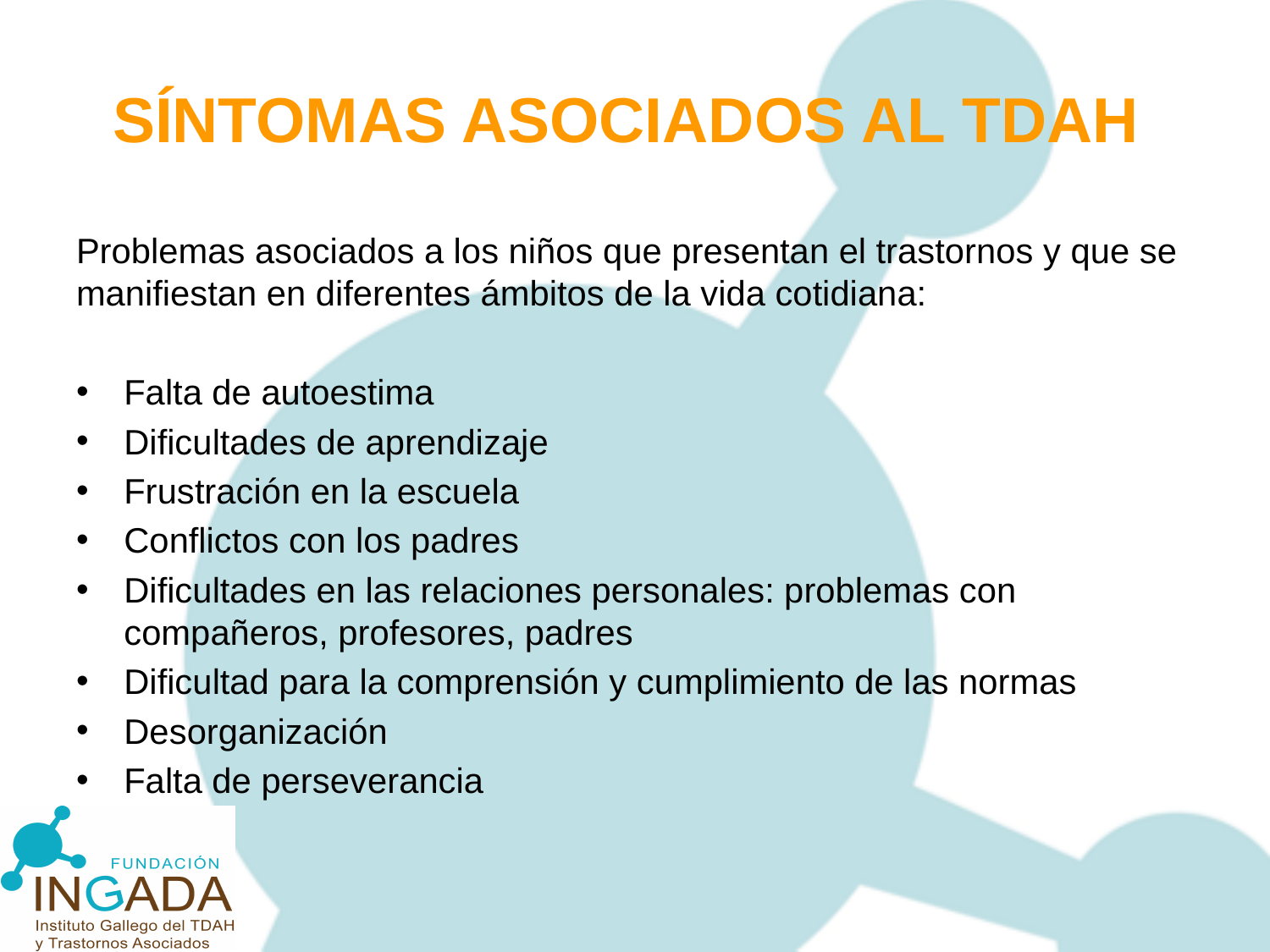

# SÍNTOMAS ASOCIADOS AL TDAH
Problemas asociados a los niños que presentan el trastornos y que se manifiestan en diferentes ámbitos de la vida cotidiana:

Falta de autoestima
Dificultades de aprendizaje
Frustración en la escuela
Conflictos con los padres
Dificultades en las relaciones personales: problemas con compañeros, profesores, padres
Dificultad para la comprensión y cumplimiento de las normas
Desorganización
Falta de perseverancia